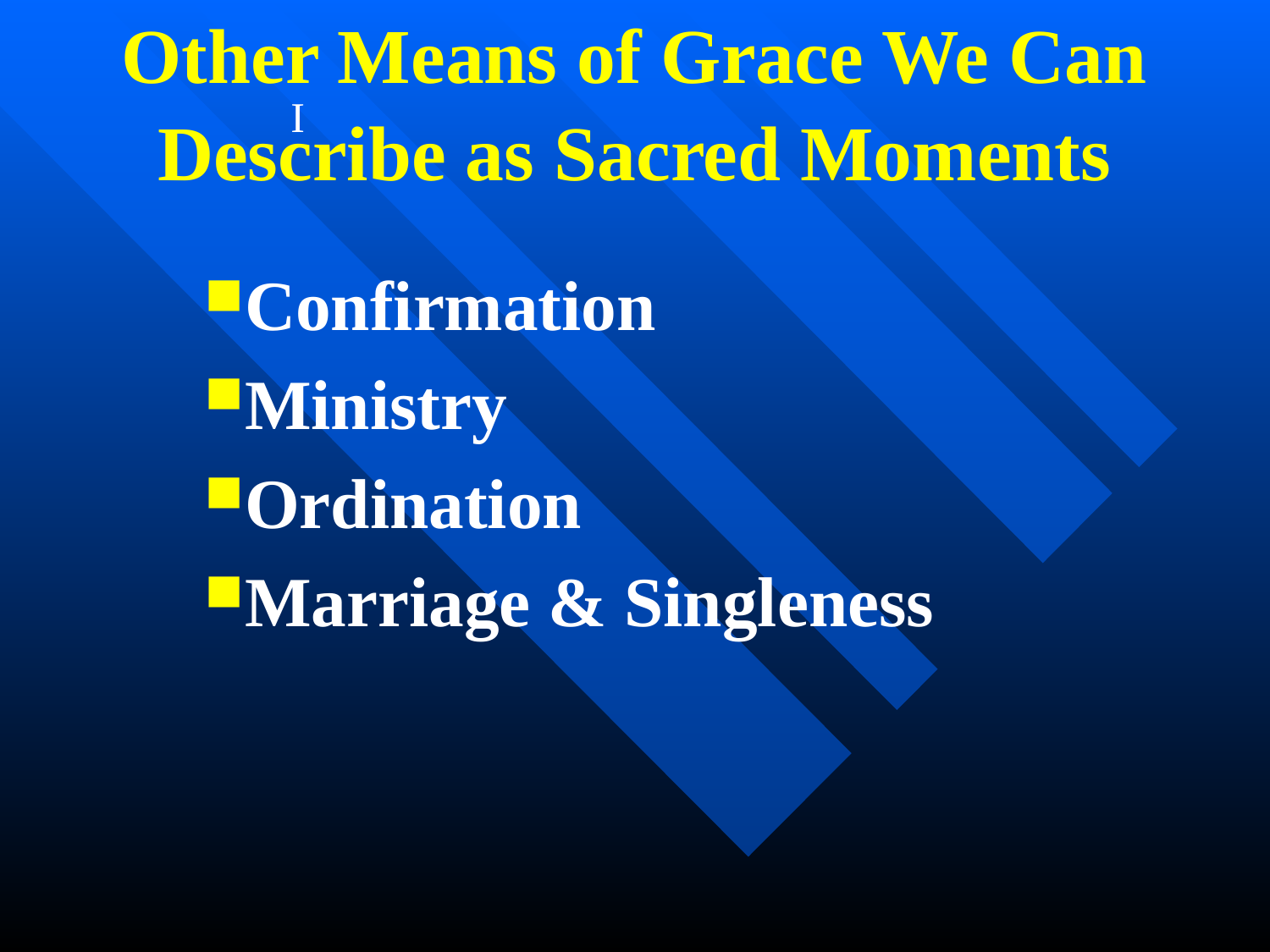

Other Means of Grace We Can
Describe as Sacred Moments
I
Confirmation
Ministry
Ordination
Marriage & Singleness